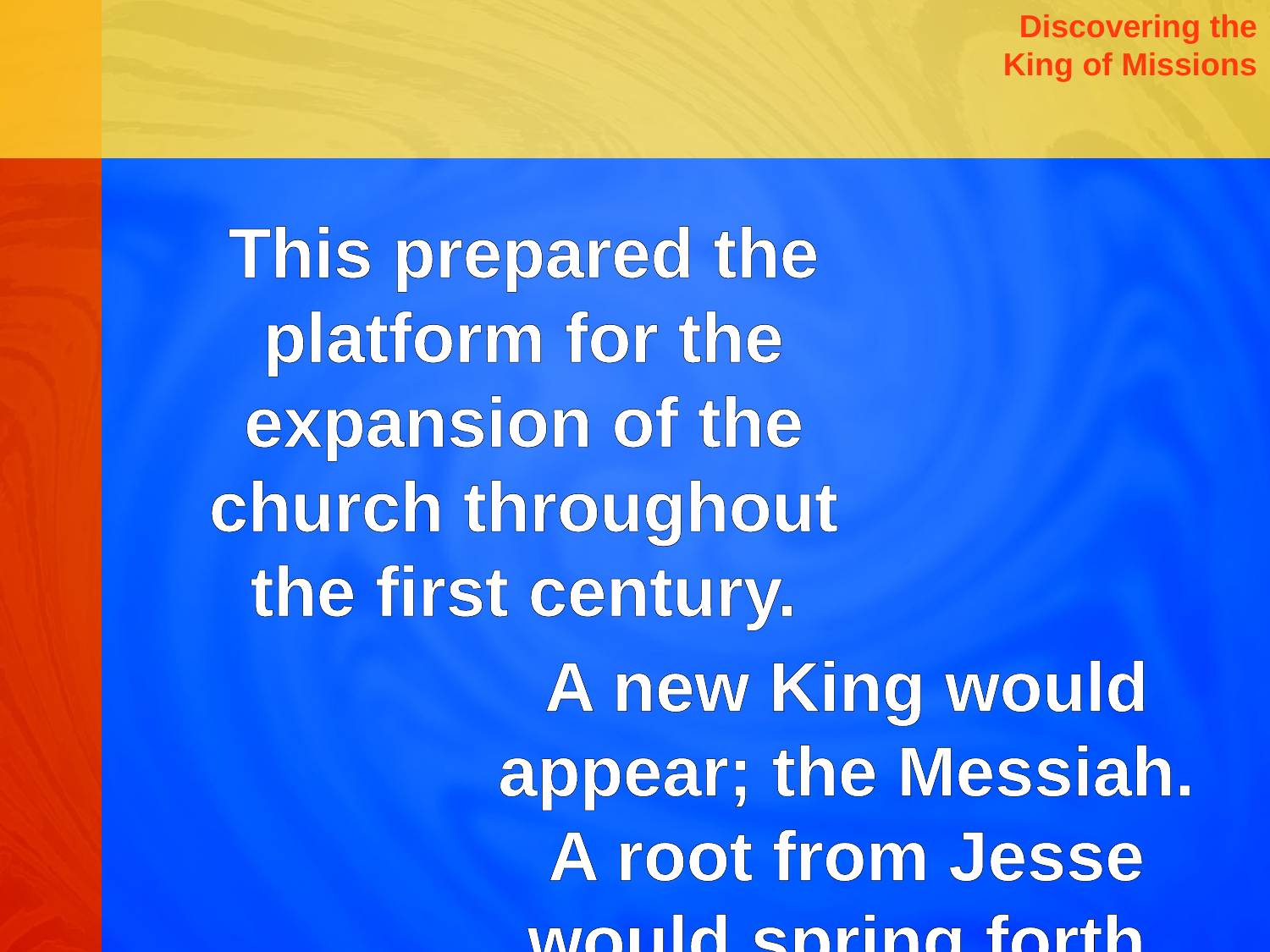

Discovering the King of Missions
This prepared the platform for the expansion of the church throughout the first century.
A new King would appear; the Messiah. A root from Jesse would spring forth.